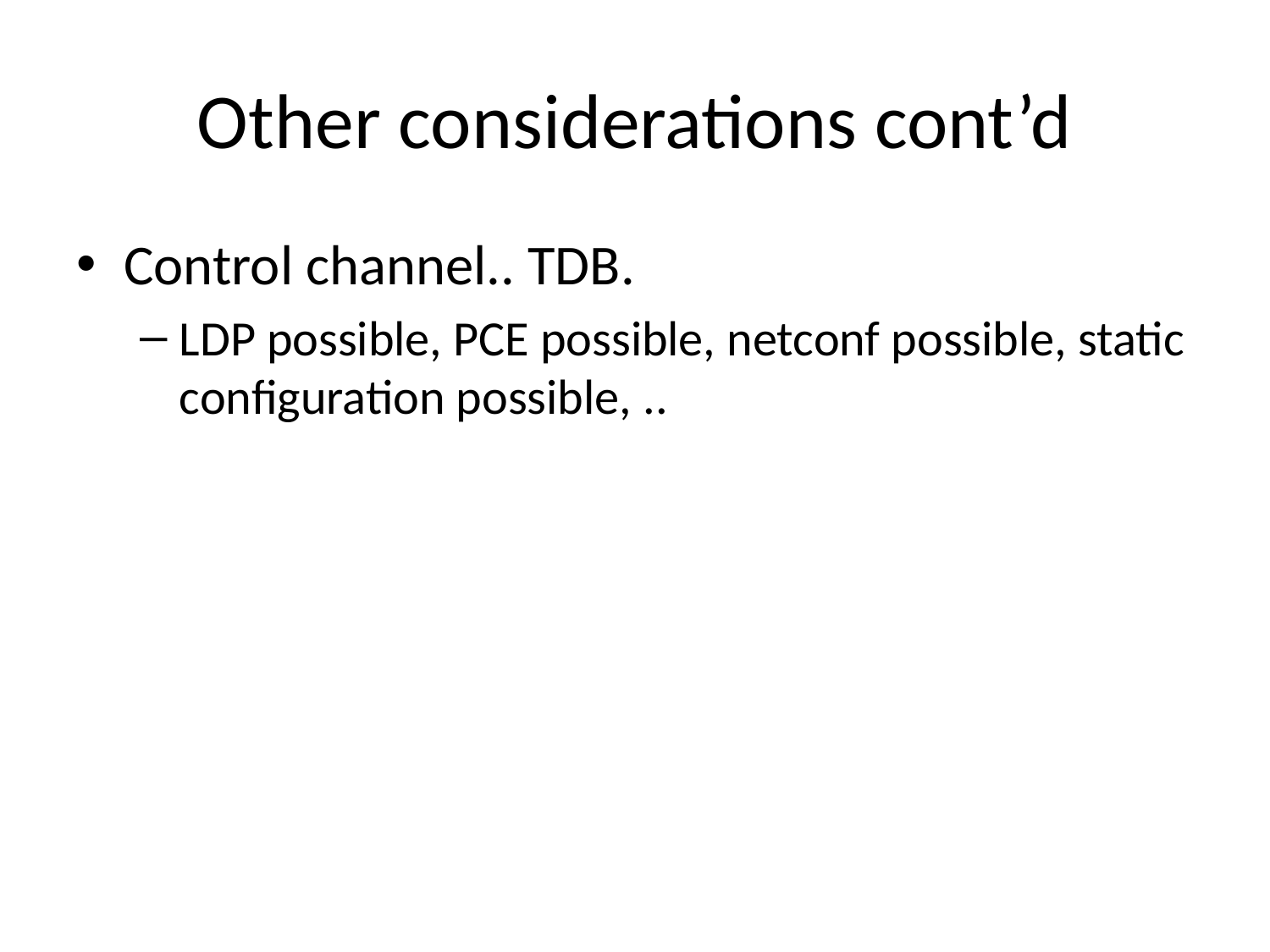

# Other considerations cont’d
Control channel.. TDB.
LDP possible, PCE possible, netconf possible, static configuration possible, ..